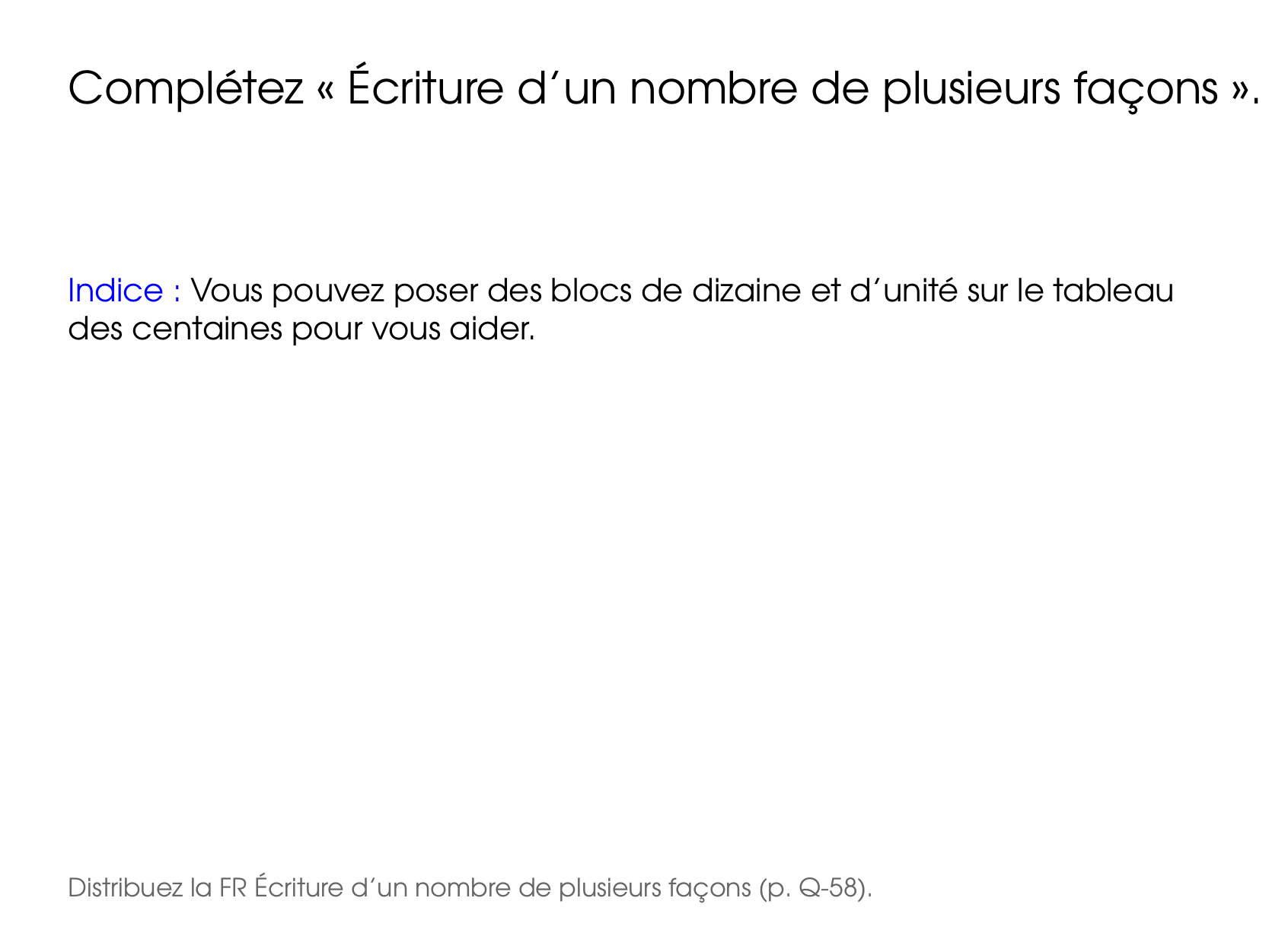

Complétez « Écriture d’un nombre de plusieurs façons ».
Indice : Vous pouvez poser des blocs de dizaine et d’unité sur le tableau des centaines pour vous aider.
Distribuez la FR Écriture d’un nombre de plusieurs façons (p. Q-58).